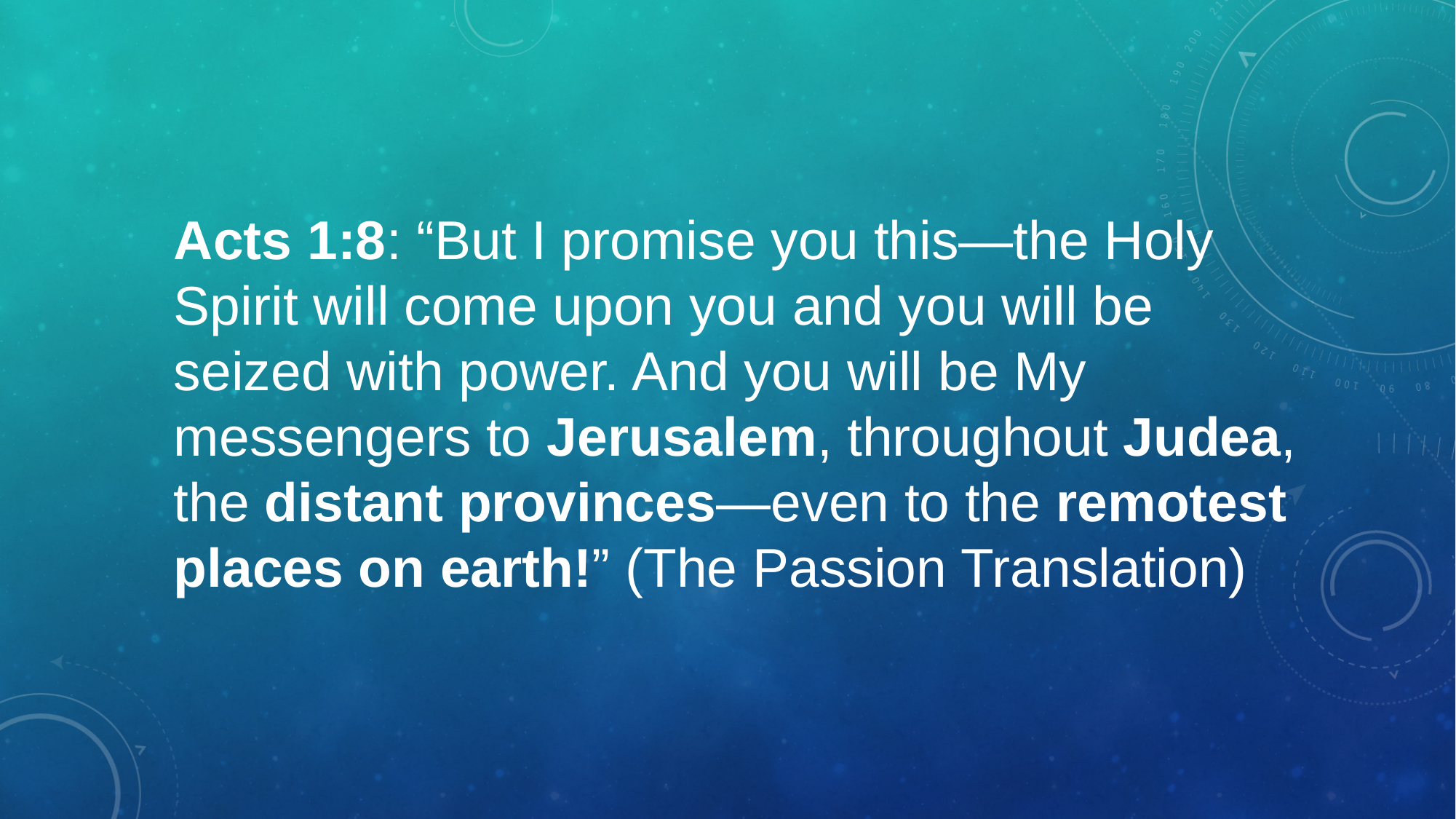

Acts 1:8: “But I promise you this—the Holy Spirit will come upon you and you will be seized with power. And you will be My messengers to Jerusalem, throughout Judea, the distant provinces—even to the remotest places on earth!” (The Passion Translation)